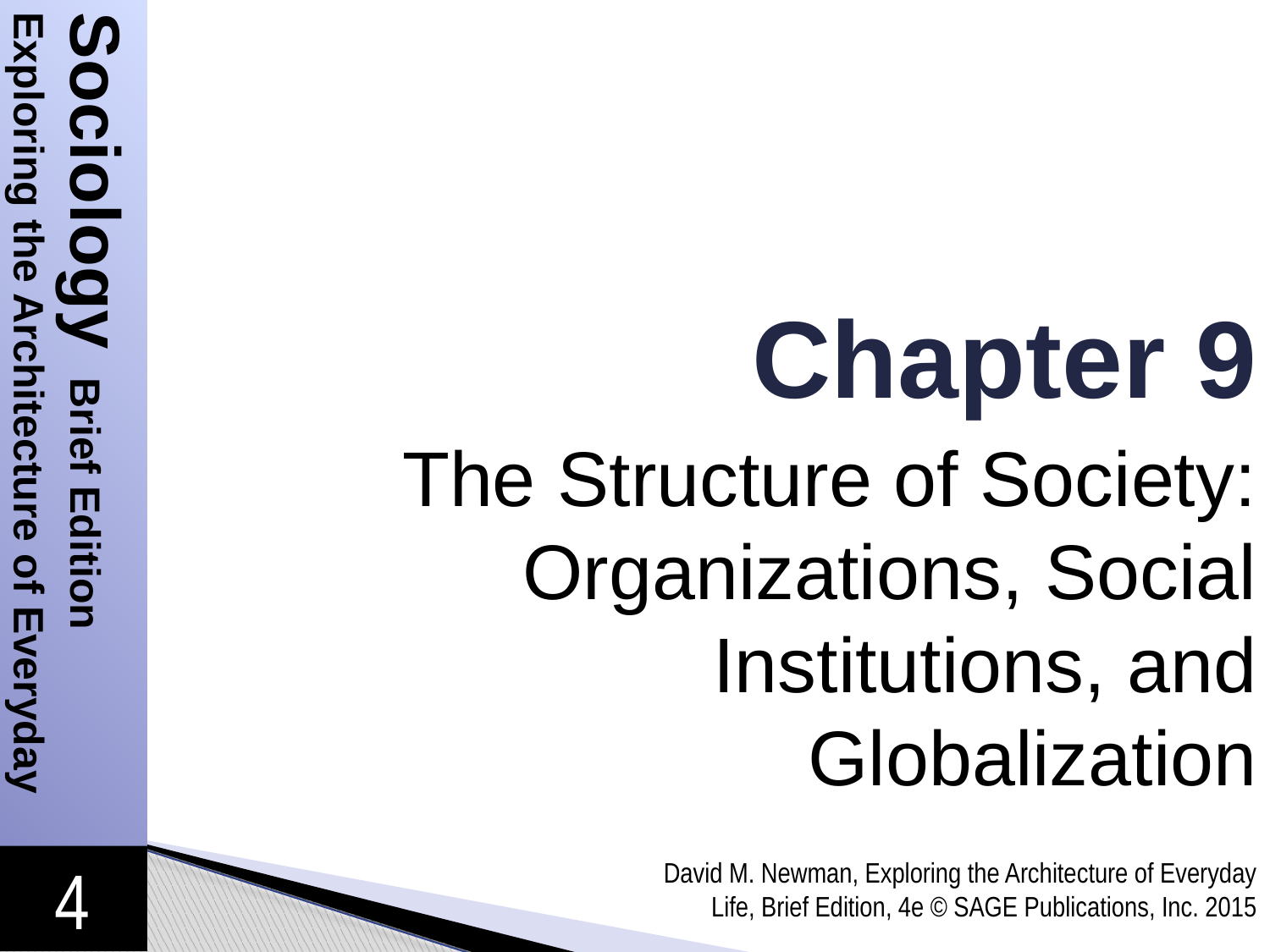

# Chapter 9
The Structure of Society: Organizations, Social Institutions, and Globalization
David M. Newman, Exploring the Architecture of Everyday Life, Brief Edition, 4e © SAGE Publications, Inc. 2015